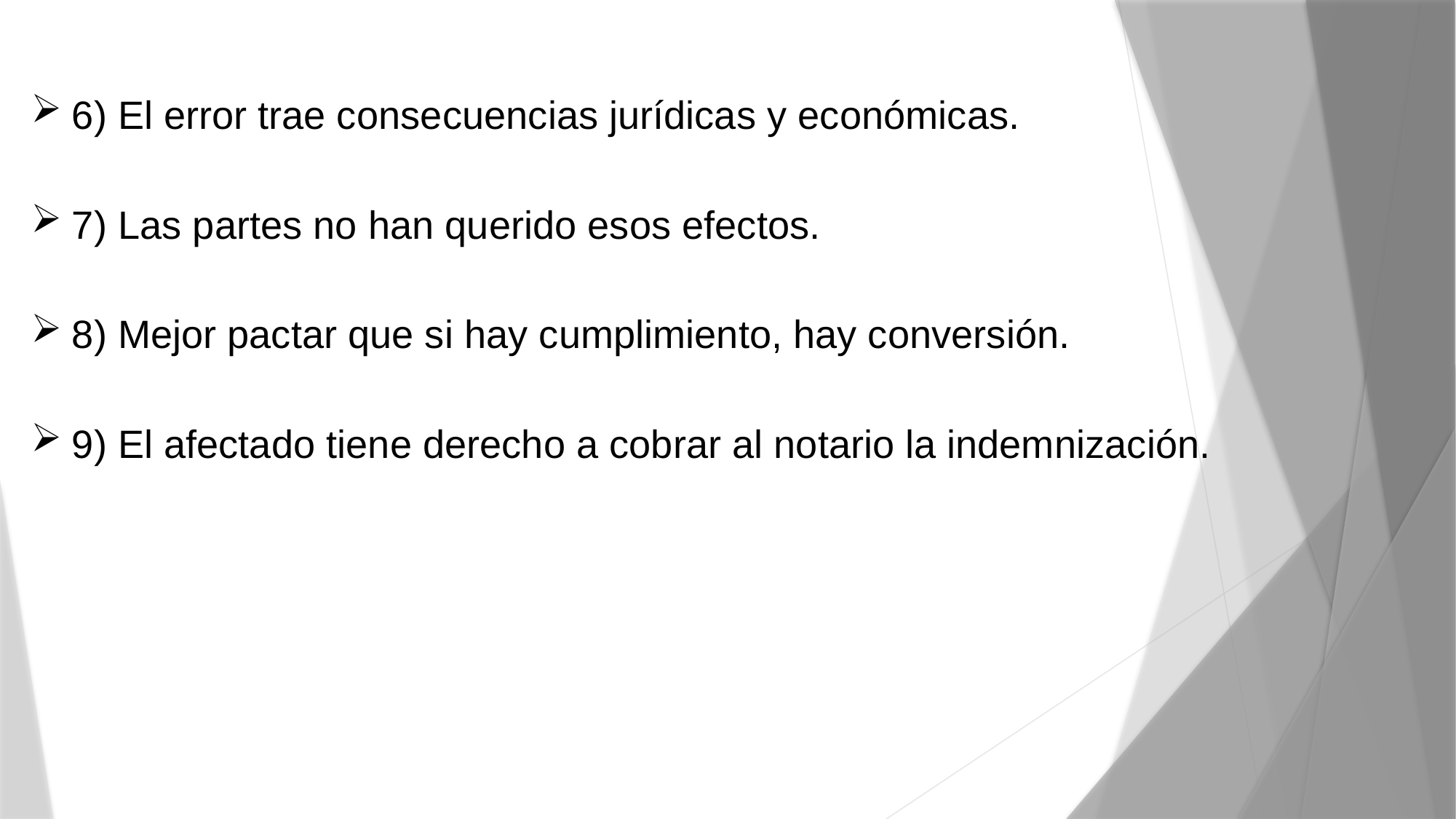

6) El error trae consecuencias jurídicas y económicas.
7) Las partes no han querido esos efectos.
8) Mejor pactar que si hay cumplimiento, hay conversión.
9) El afectado tiene derecho a cobrar al notario la indemnización.